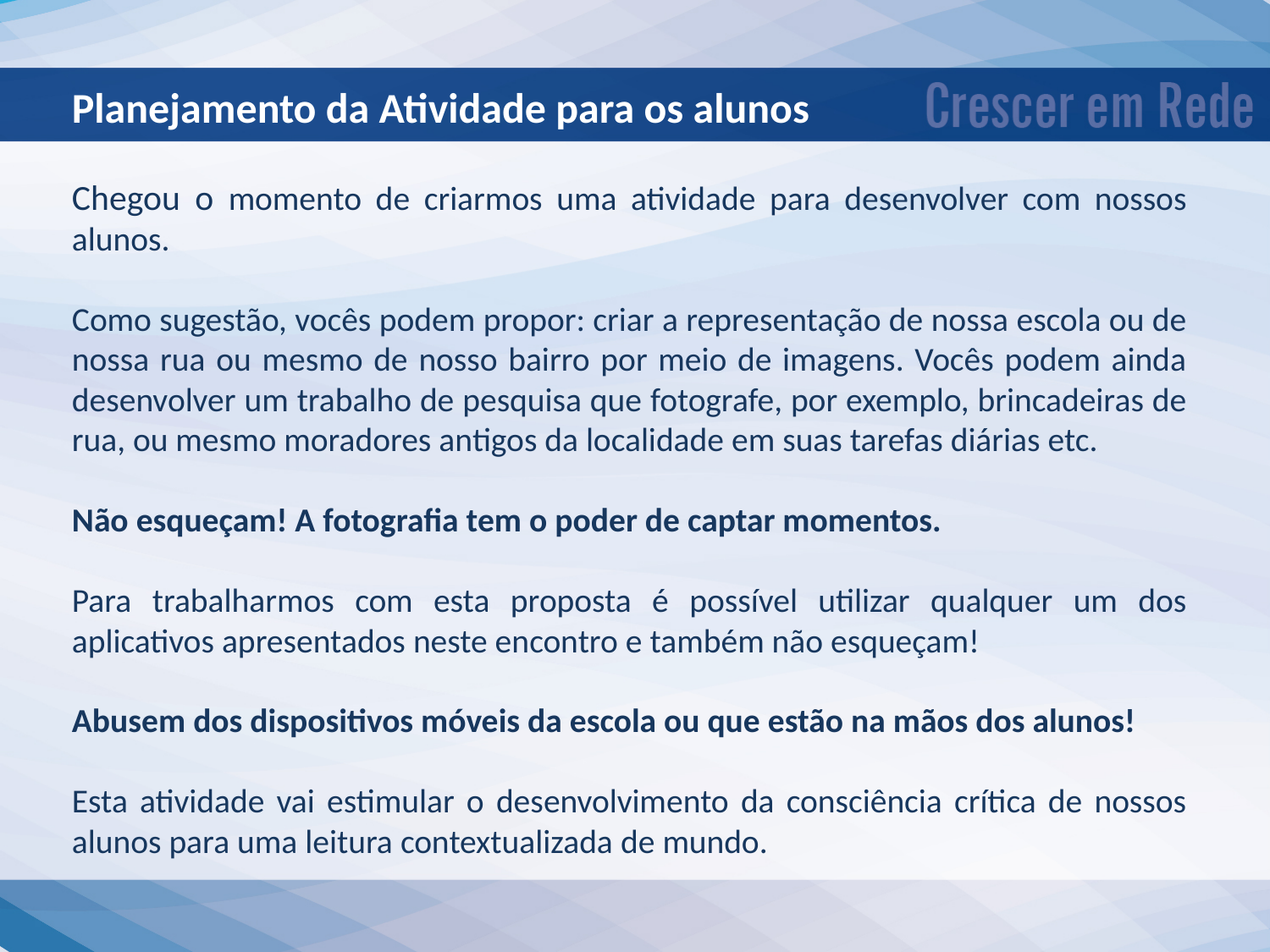

Planejamento da Atividade para os alunos

Chegou o momento de criarmos uma atividade para desenvolver com nossos alunos.

Como sugestão, vocês podem propor: criar a representação de nossa escola ou de nossa rua ou mesmo de nosso bairro por meio de imagens. Vocês podem ainda desenvolver um trabalho de pesquisa que fotografe, por exemplo, brincadeiras de rua, ou mesmo moradores antigos da localidade em suas tarefas diárias etc.

Não esqueçam! A fotografia tem o poder de captar momentos.

Para trabalharmos com esta proposta é possível utilizar qualquer um dos aplicativos apresentados neste encontro e também não esqueçam!

Abusem dos dispositivos móveis da escola ou que estão na mãos dos alunos!

Esta atividade vai estimular o desenvolvimento da consciência crítica de nossos alunos para uma leitura contextualizada de mundo.